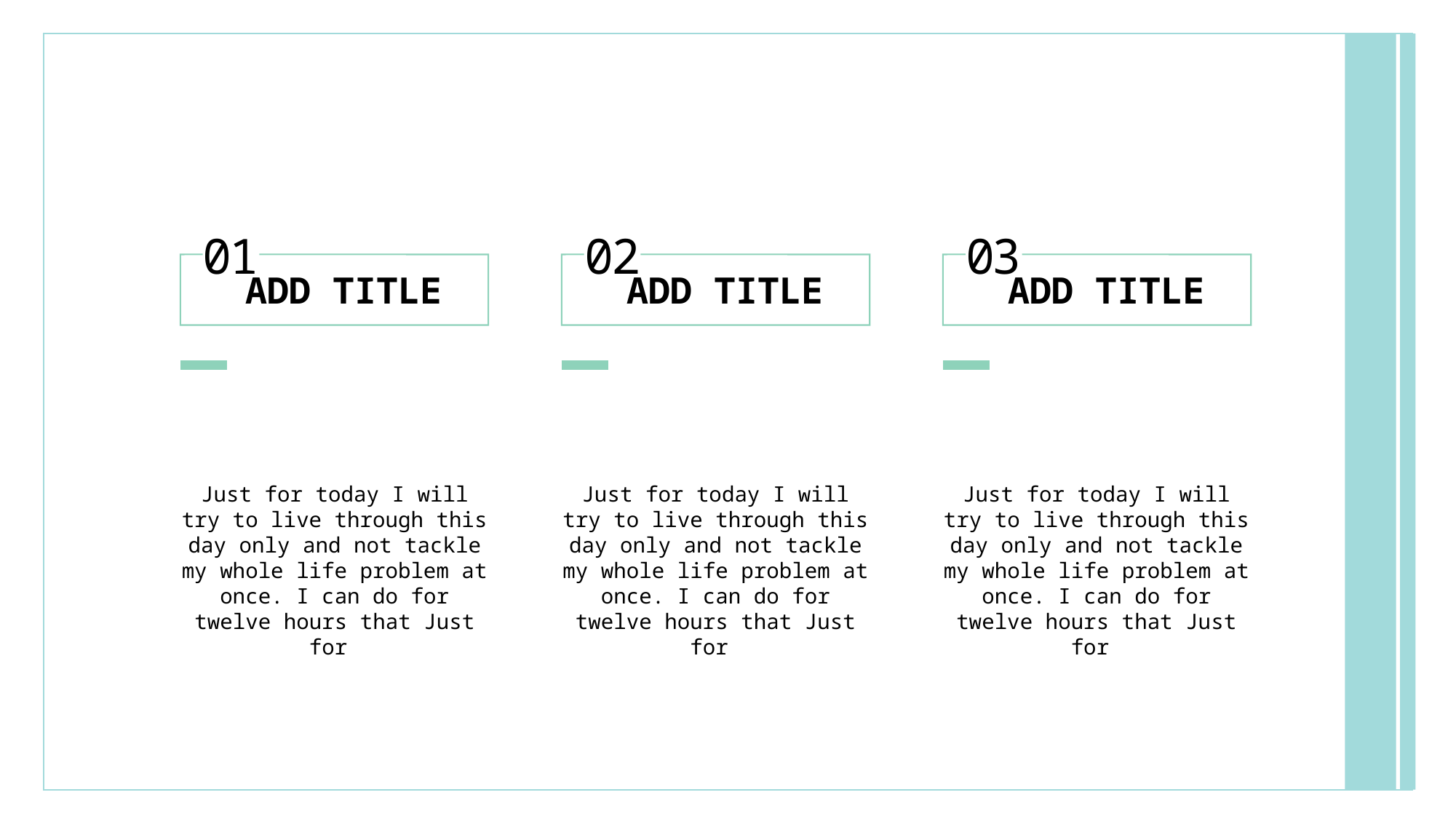

01

ADD TITLE
02

ADD TITLE
03

ADD TITLE
Just for today I will try to live through this day only and not tackle my whole life problem at once. I can do for twelve hours that Just for
Just for today I will try to live through this day only and not tackle my whole life problem at once. I can do for twelve hours that Just for
Just for today I will try to live through this day only and not tackle my whole life problem at once. I can do for twelve hours that Just for